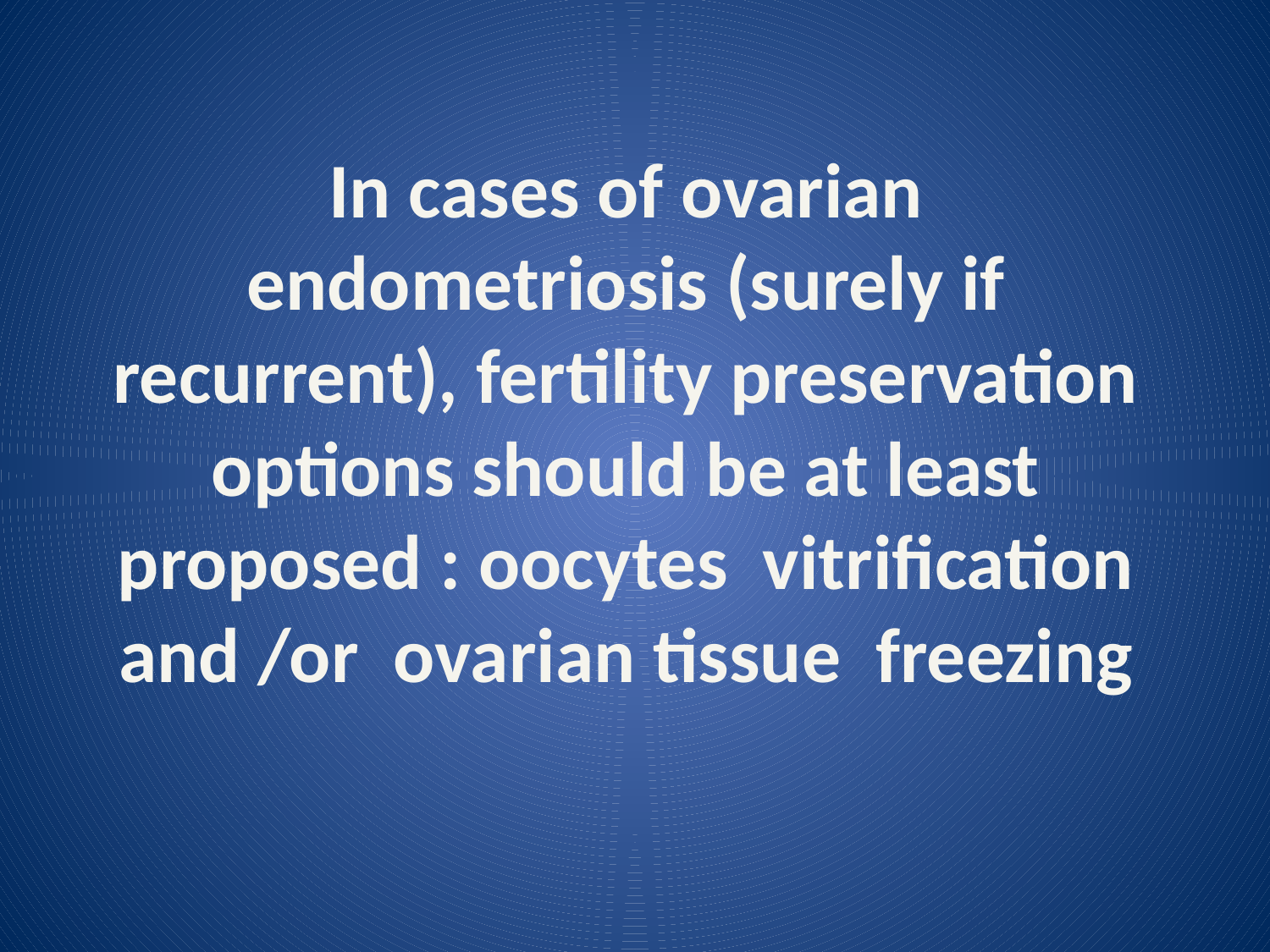

In cases of ovarian endometriosis (surely if recurrent), fertility preservation options should be at least proposed : oocytes  vitrification and /or  ovarian tissue  freezing